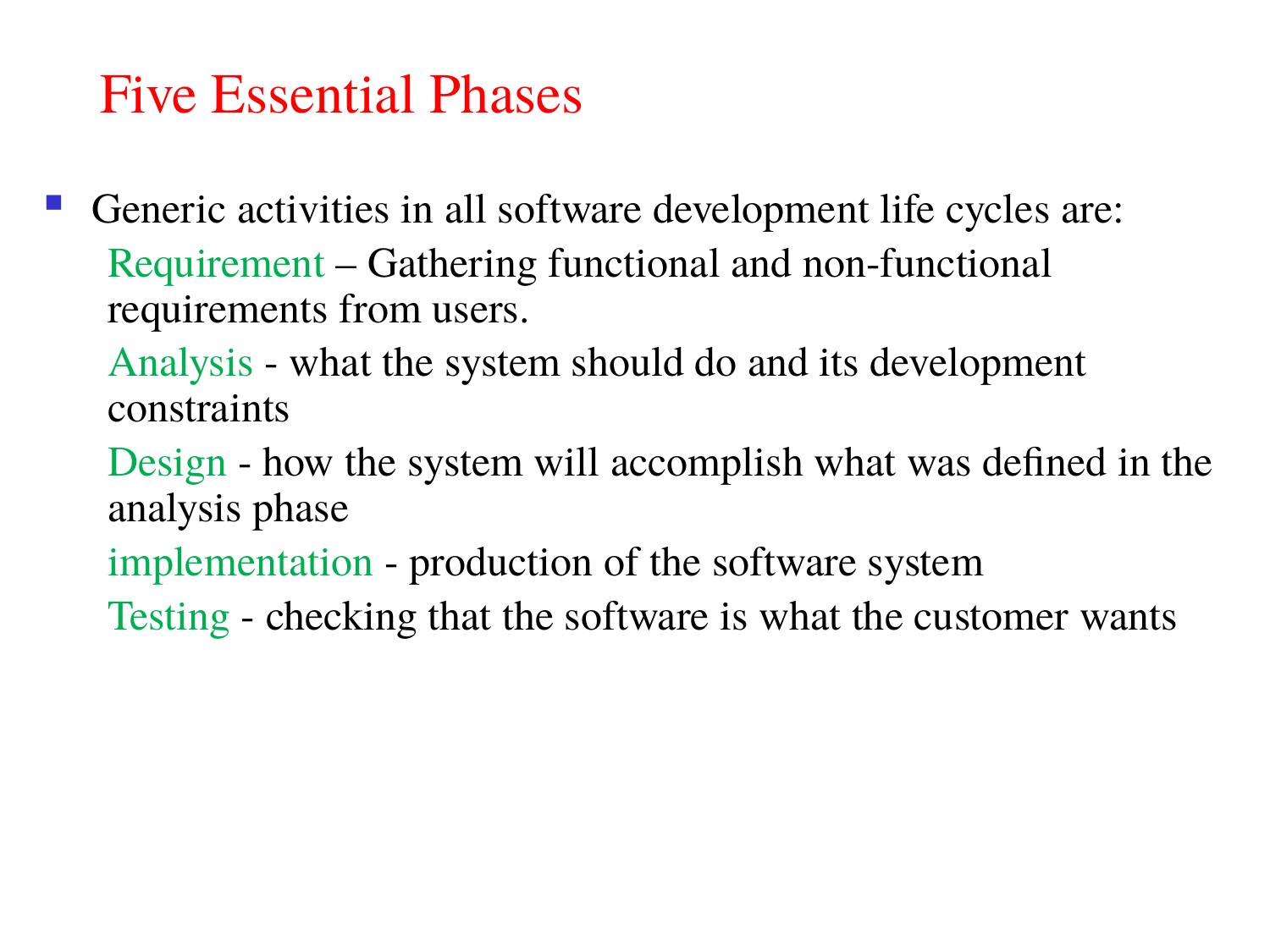

# Five Essential Phases
Generic activities in all software development life cycles are:
      Requirement – Gathering functional and non-functional requirements from users.
Analysis - what the system should do and its development constraints
Design - how the system will accomplish what was defined in the analysis phase
implementation - production of the software system
Testing - checking that the software is what the customer wants